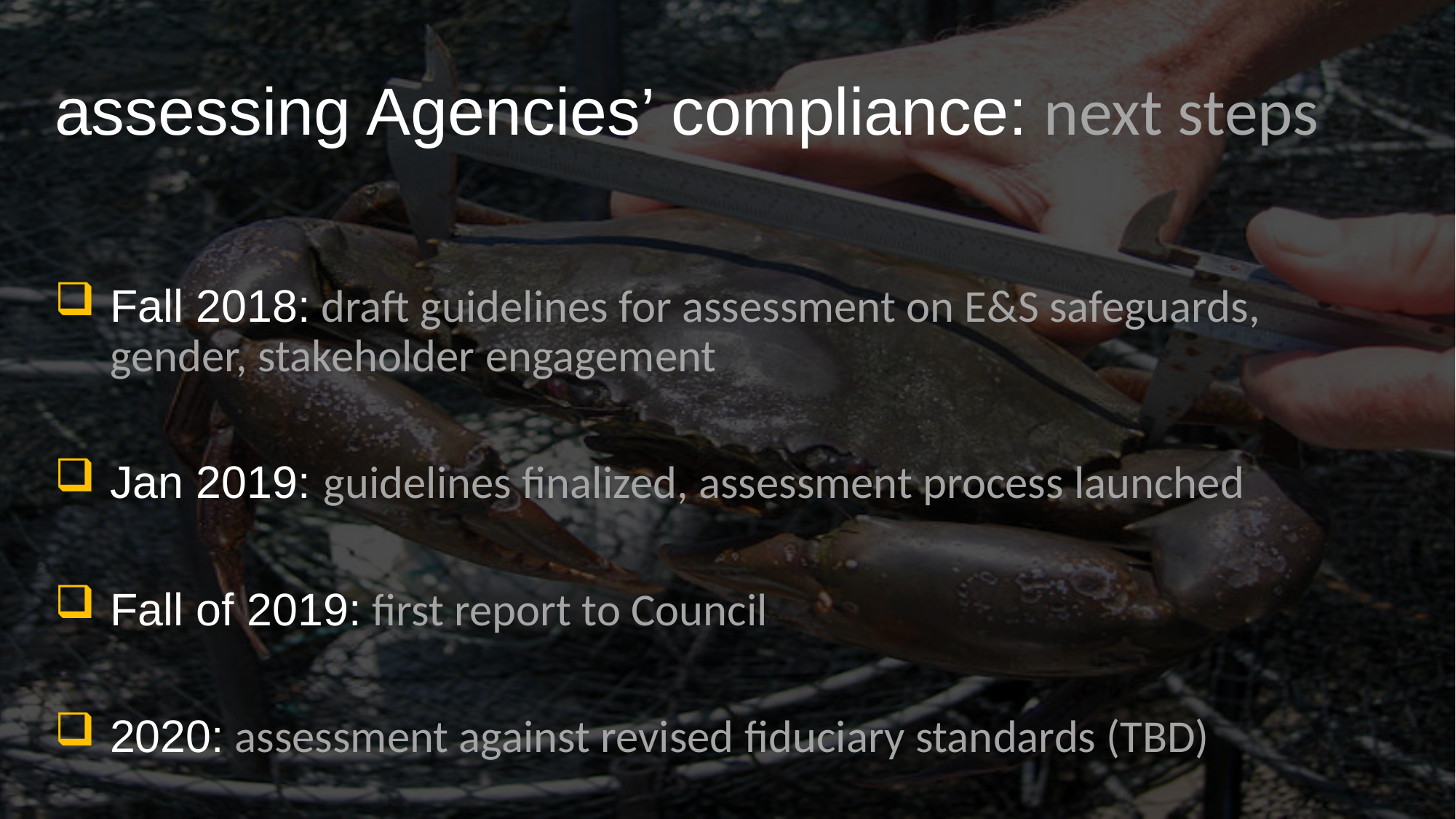

# assessing Agencies’ compliance: next steps
Fall 2018: draft guidelines for assessment on E&S safeguards, gender, stakeholder engagement

Jan 2019: guidelines finalized, assessment process launched

Fall of 2019: first report to Council

2020: assessment against revised fiduciary standards (TBD)